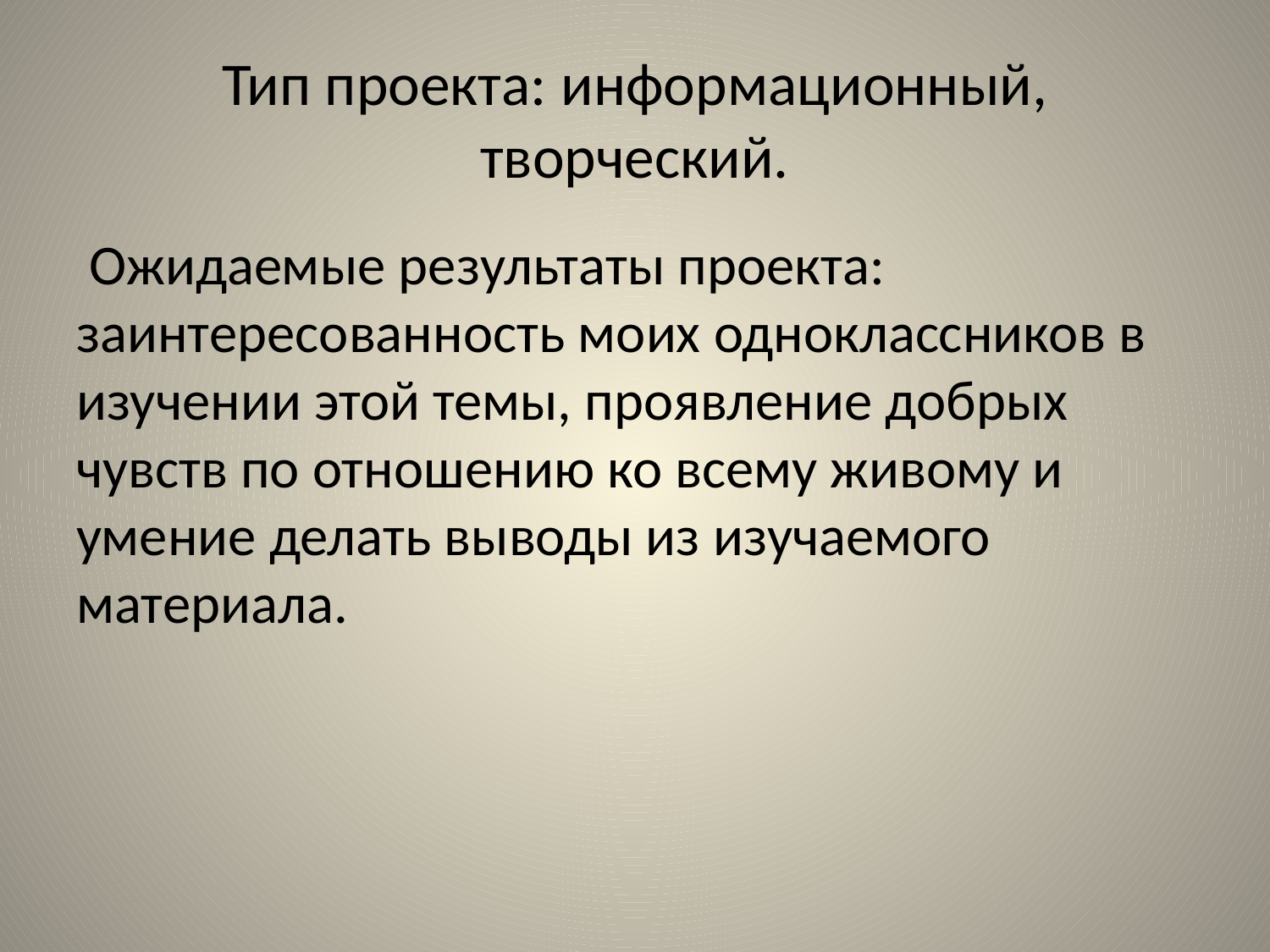

# Тип проекта: информационный, творческий.
 Ожидаемые результаты проекта: заинтересованность моих одноклассников в изучении этой темы, проявление добрых чувств по отношению ко всему живому и умение делать выводы из изучаемого материала.